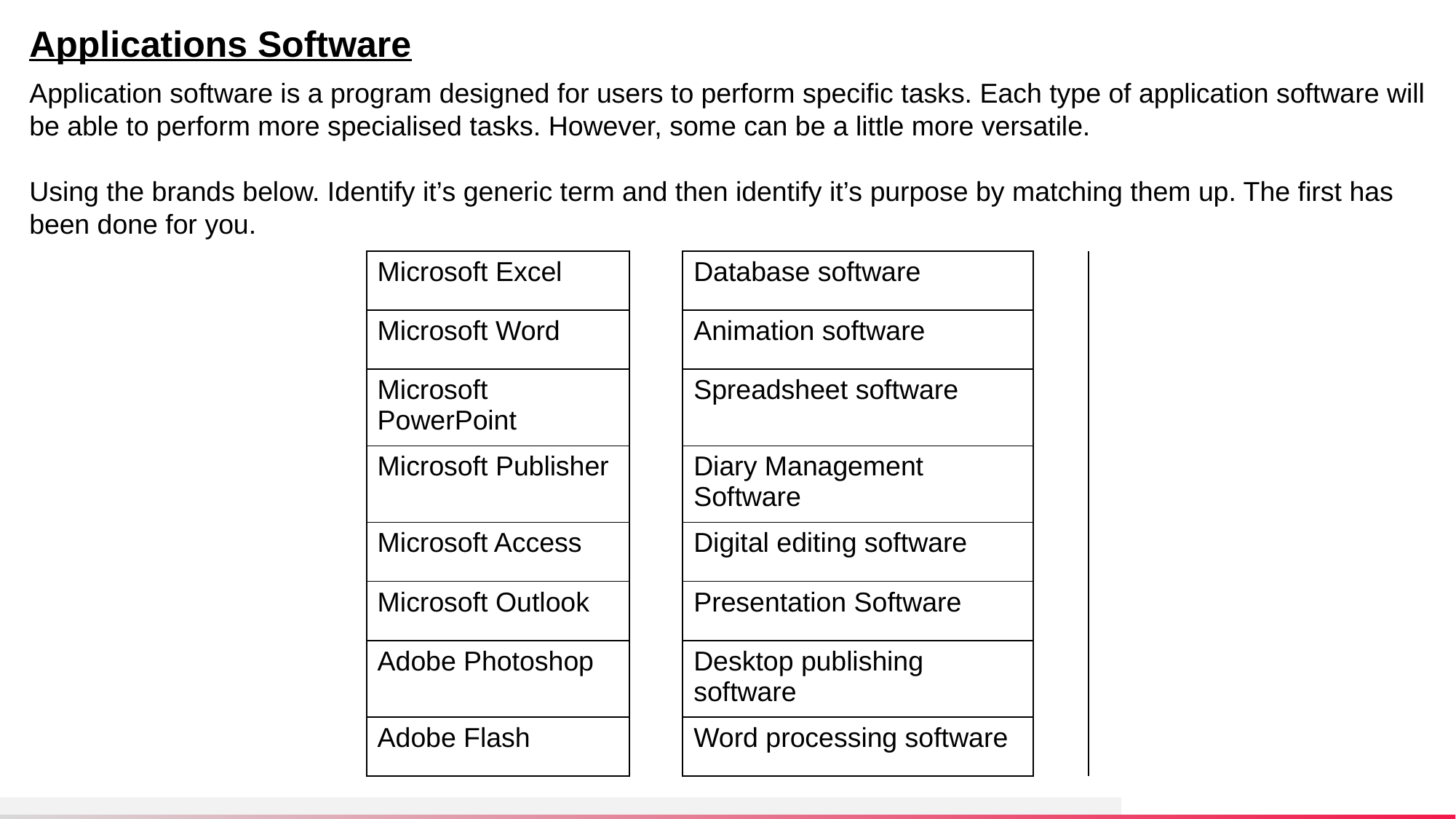

Applications Software
Application software is a program designed for users to perform specific tasks. Each type of application software will be able to perform more specialised tasks. However, some can be a little more versatile.

Using the brands below. Identify it’s generic term and then identify it’s purpose by matching them up. The first has been done for you.

| Microsoft Excel |  | Database software |  |
| --- | --- | --- | --- |
| Microsoft Word |  | Animation software |  |
| Microsoft PowerPoint |  | Spreadsheet software |  |
| Microsoft Publisher |  | Diary Management Software |  |
| Microsoft Access |  | Digital editing software |  |
| Microsoft Outlook |  | Presentation Software |  |
| Adobe Photoshop |  | Desktop publishing software |  |
| Adobe Flash |  | Word processing software |  |